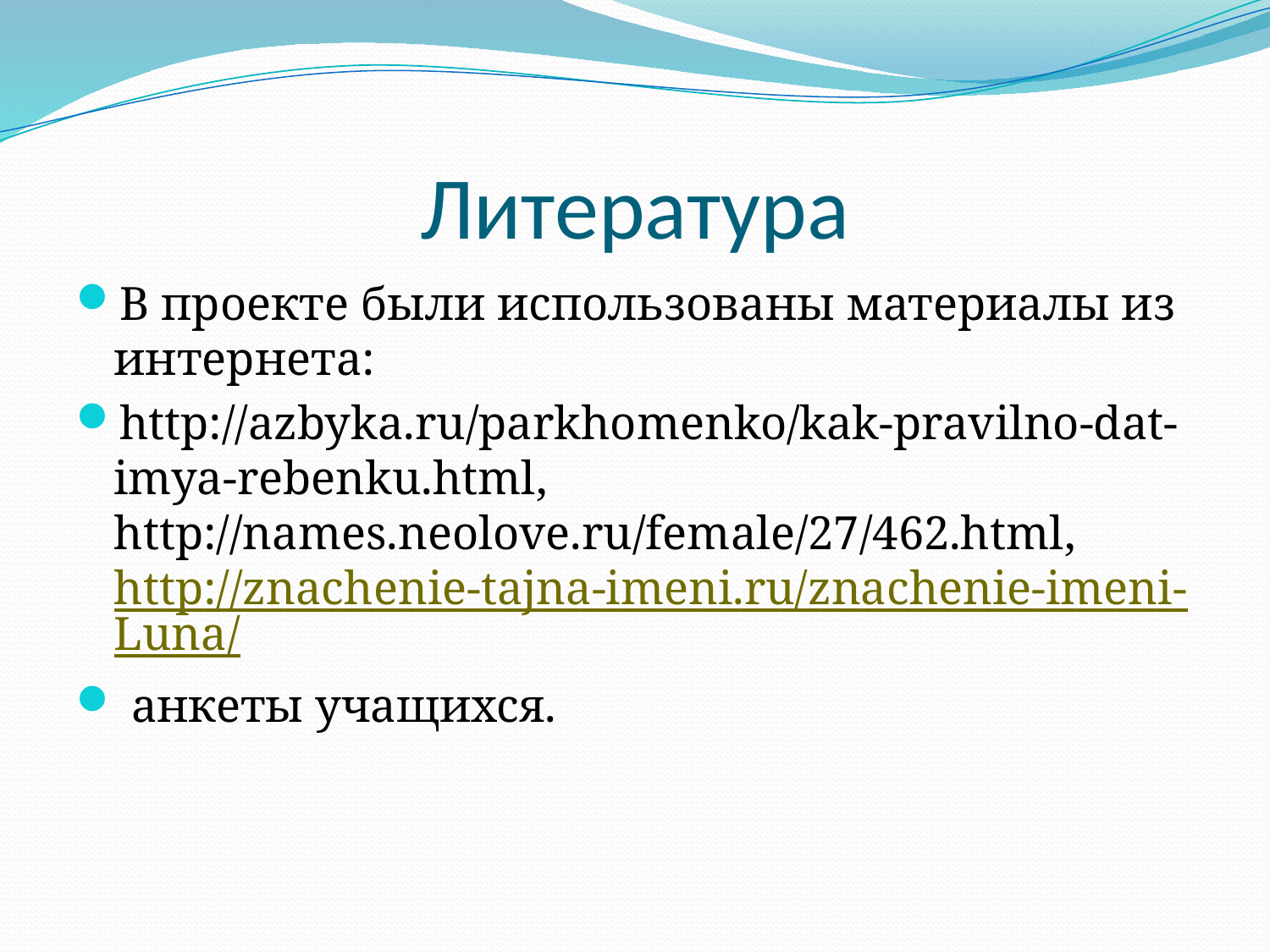

# Литература
В проекте были использованы материалы из интернета:
http://azbyka.ru/parkhomenko/kak-pravilno-dat-imya-rebenku.html, http://names.neolove.ru/female/27/462.html, http://znachenie-tajna-imeni.ru/znachenie-imeni-Luna/
 анкеты учащихся.